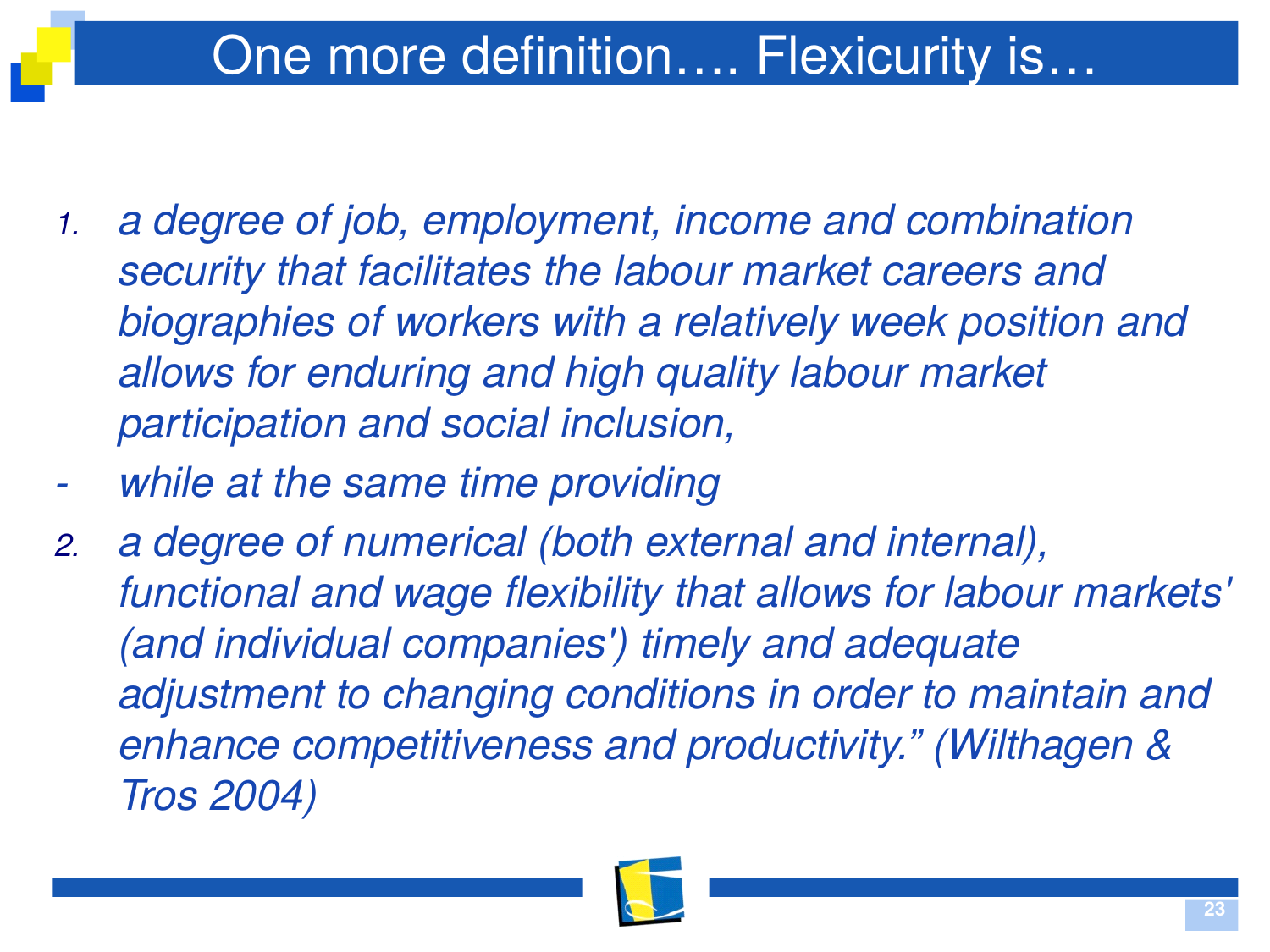

# One more definition…. Flexicurity is…
a degree of job, employment, income and combination security that facilitates the labour market careers and biographies of workers with a relatively week position and allows for enduring and high quality labour market participation and social inclusion,
-	while at the same time providing
a degree of numerical (both external and internal), functional and wage flexibility that allows for labour markets' (and individual companies') timely and adequate adjustment to changing conditions in order to maintain and enhance competitiveness and productivity.” (Wilthagen & Tros 2004)

23